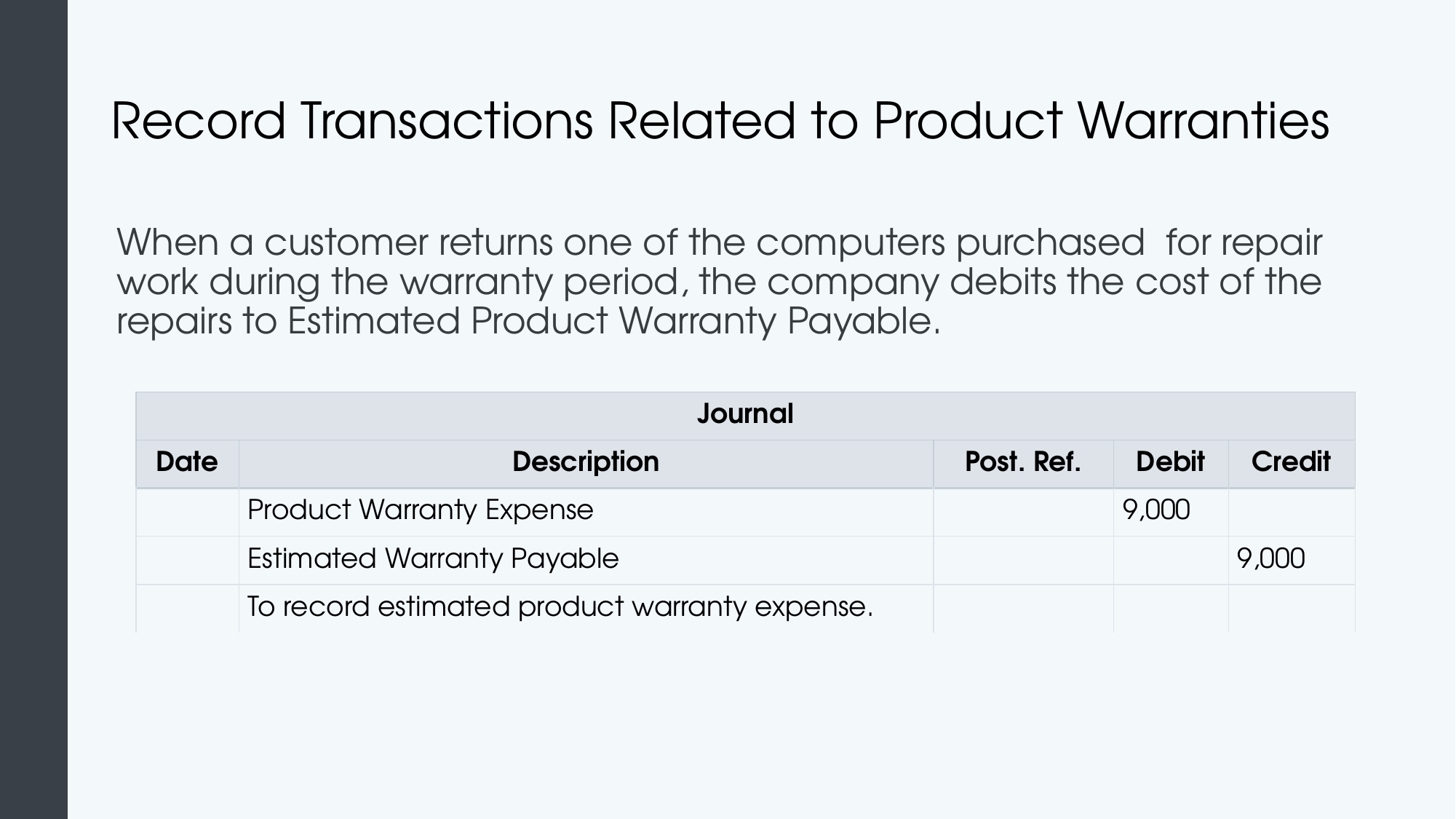

# Record Transactions Related to Product Warranties
When a customer returns one of the computers purchased  for repair work during the warranty period, the company debits the cost of the repairs to Estimated Product Warranty Payable.
| Journal |  |  |  |  |
| --- | --- | --- | --- | --- |
| Date | Description | Post. Ref. | Debit | Credit |
|  | Product Warranty Expense |  | 9,000 |  |
|  | Estimated Warranty Payable |  |  | 9,000 |
|  | To record estimated product warranty expense. |  |  |  |